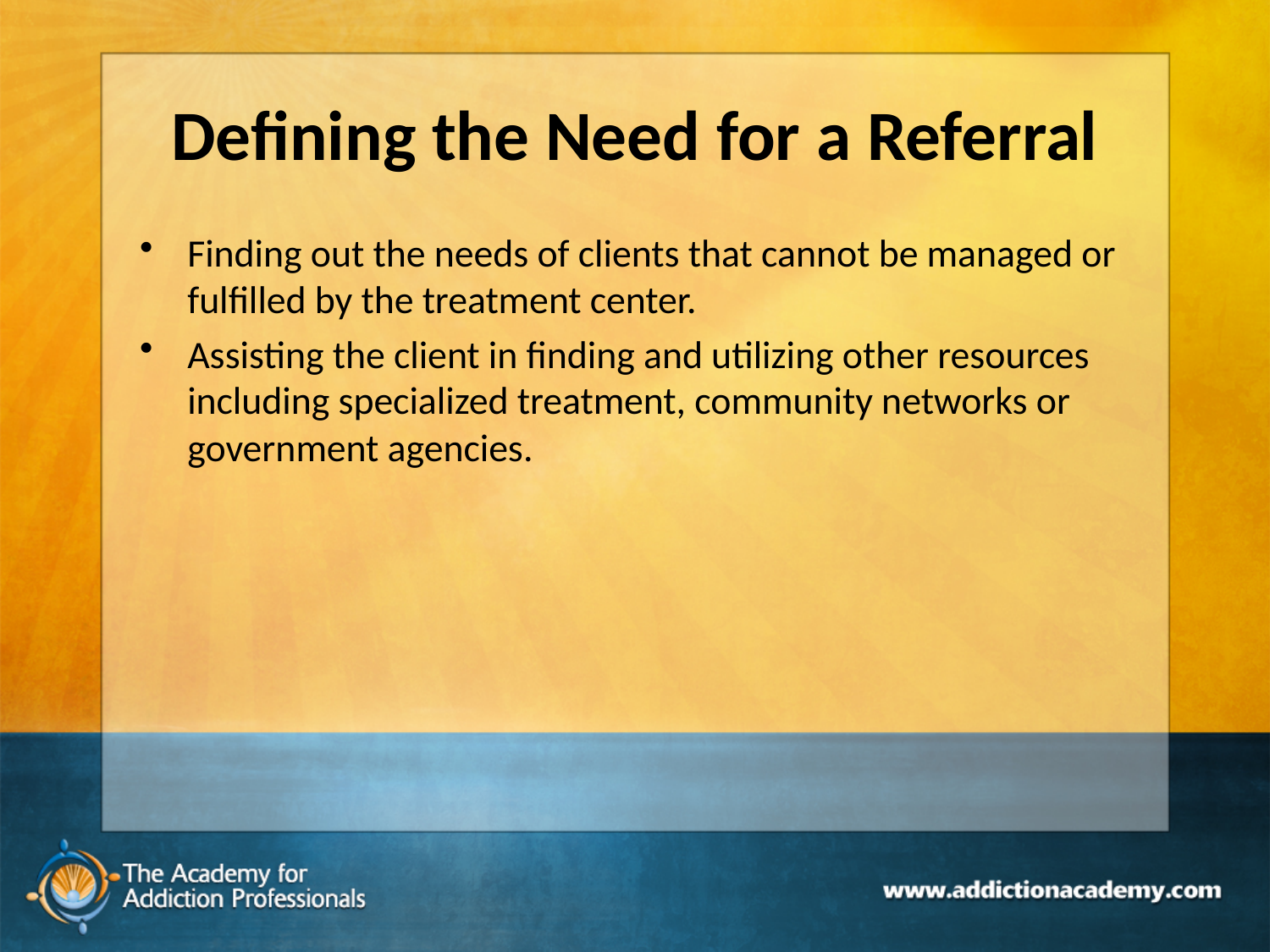

# Defining the Need for a Referral
Finding out the needs of clients that cannot be managed or fulfilled by the treatment center.
Assisting the client in finding and utilizing other resources including specialized treatment, community networks or government agencies.